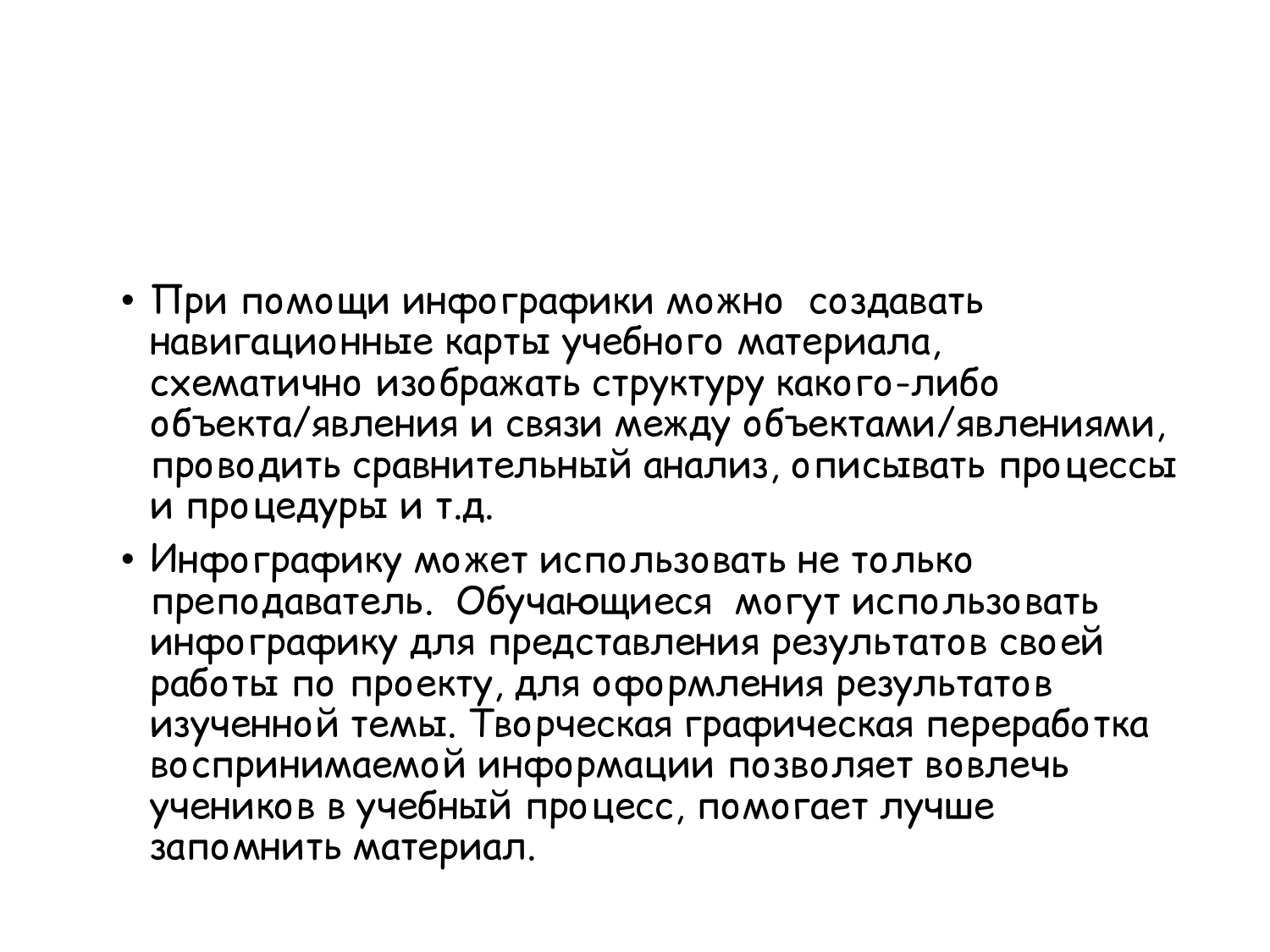

#

При помощи инфографики можно  создавать навигационные карты учебного материала,   схематично изображать структуру какого-либо объекта/явления и связи между объектами/явлениями, проводить сравнительный анализ, описывать процессы и процедуры и т.д.
Инфографику может использовать не только преподаватель.  Обучающиеся  могут использовать инфографику для представления результатов своей работы по проекту, для оформления результатов изученной темы. Творческая графическая переработка воспринимаемой информации позволяет вовлечь учеников в учебный процесс, помогает лучше запомнить материал.